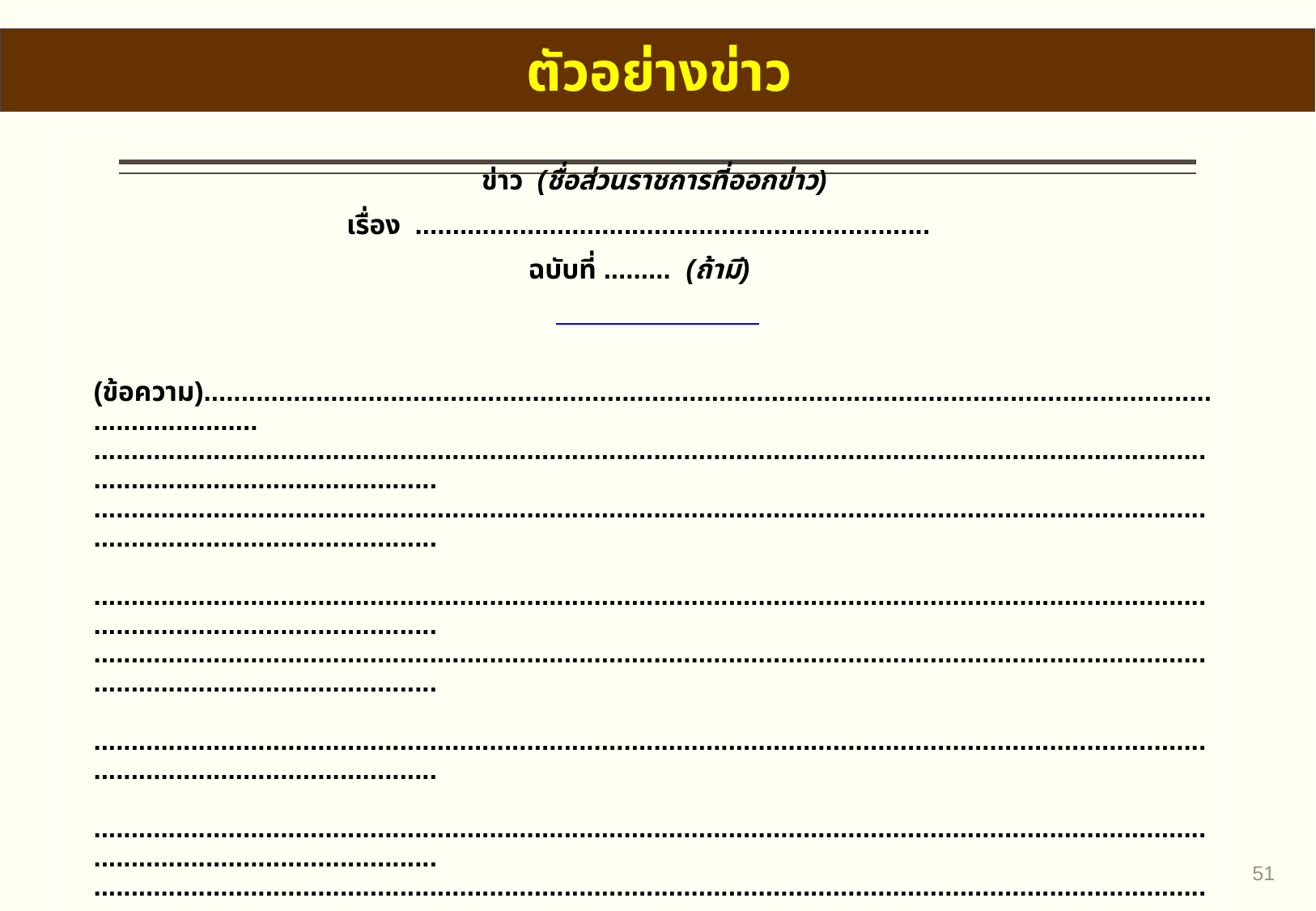

ตัวอย่างข่าว

	ข่าว  (ชื่อส่วนราชการที่ออกข่าว)
เรื่อง  .....................................................................
ฉบับที่ .........  (ถ้ามี)

		 (ข้อความ).............................................................................................................................................................
...................................................................................................................................................................................................
...................................................................................................................................................................................................
	...................................................................................................................................................................................................
...................................................................................................................................................................................................
	...................................................................................................................................................................................................
	...................................................................................................................................................................................................
...................................................................................................................................................................................................
	...................................................................................................................................................................................................
...................................................................................................................................................................................................

				(ส่วนราชการที่ออกแถลงการณ์)
				(วัน  เดือน  ปี)
51